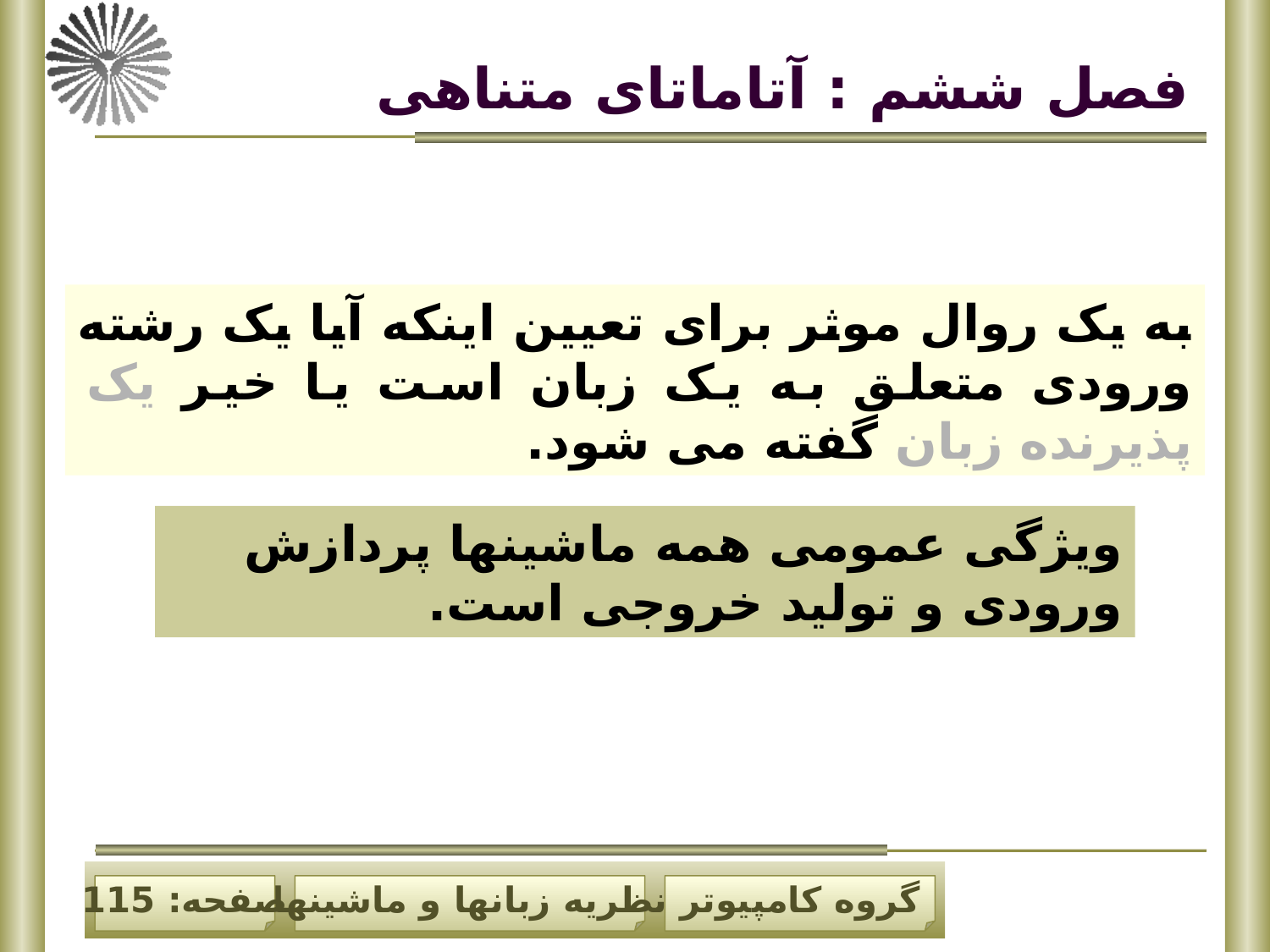

فصل ششم : آتاماتای متناهی
به یک روال موثر برای تعیین اینکه آیا یک رشته ورودی متعلق به یک زبان است یا خیر یک پذیرنده زبان گفته می شود.
ویژگی عمومی همه ماشینها پردازش ورودی و تولید خروجی است.